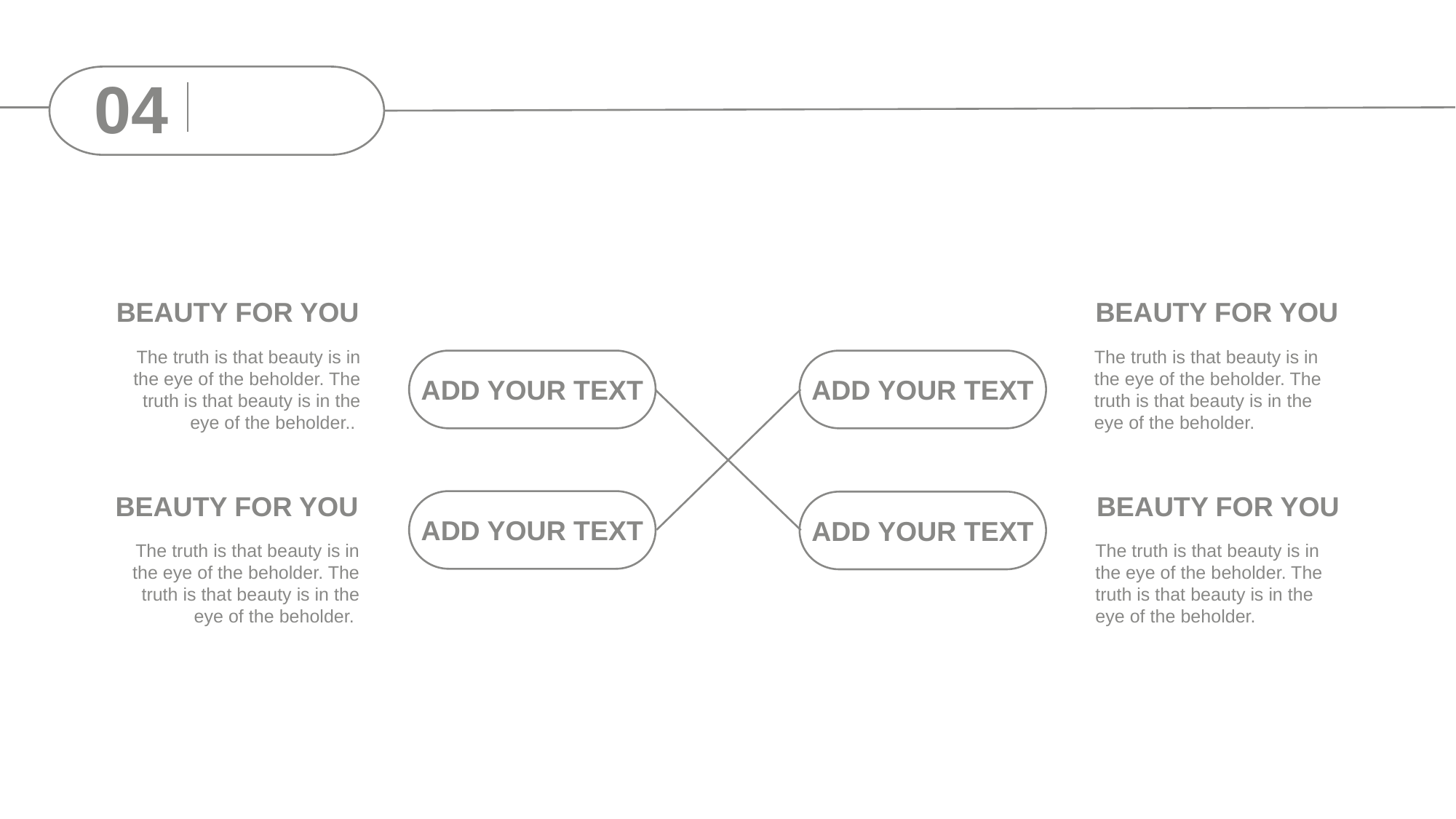

04
BEAUTY FOR YOU
BEAUTY FOR YOU
The truth is that beauty is in the eye of the beholder. The truth is that beauty is in the eye of the beholder..
The truth is that beauty is in the eye of the beholder. The truth is that beauty is in the eye of the beholder.

ADD YOUR TEXT

ADD YOUR TEXT
BEAUTY FOR YOU
BEAUTY FOR YOU

ADD YOUR TEXT

ADD YOUR TEXT
The truth is that beauty is in the eye of the beholder. The truth is that beauty is in the eye of the beholder.
The truth is that beauty is in the eye of the beholder. The truth is that beauty is in the eye of the beholder.